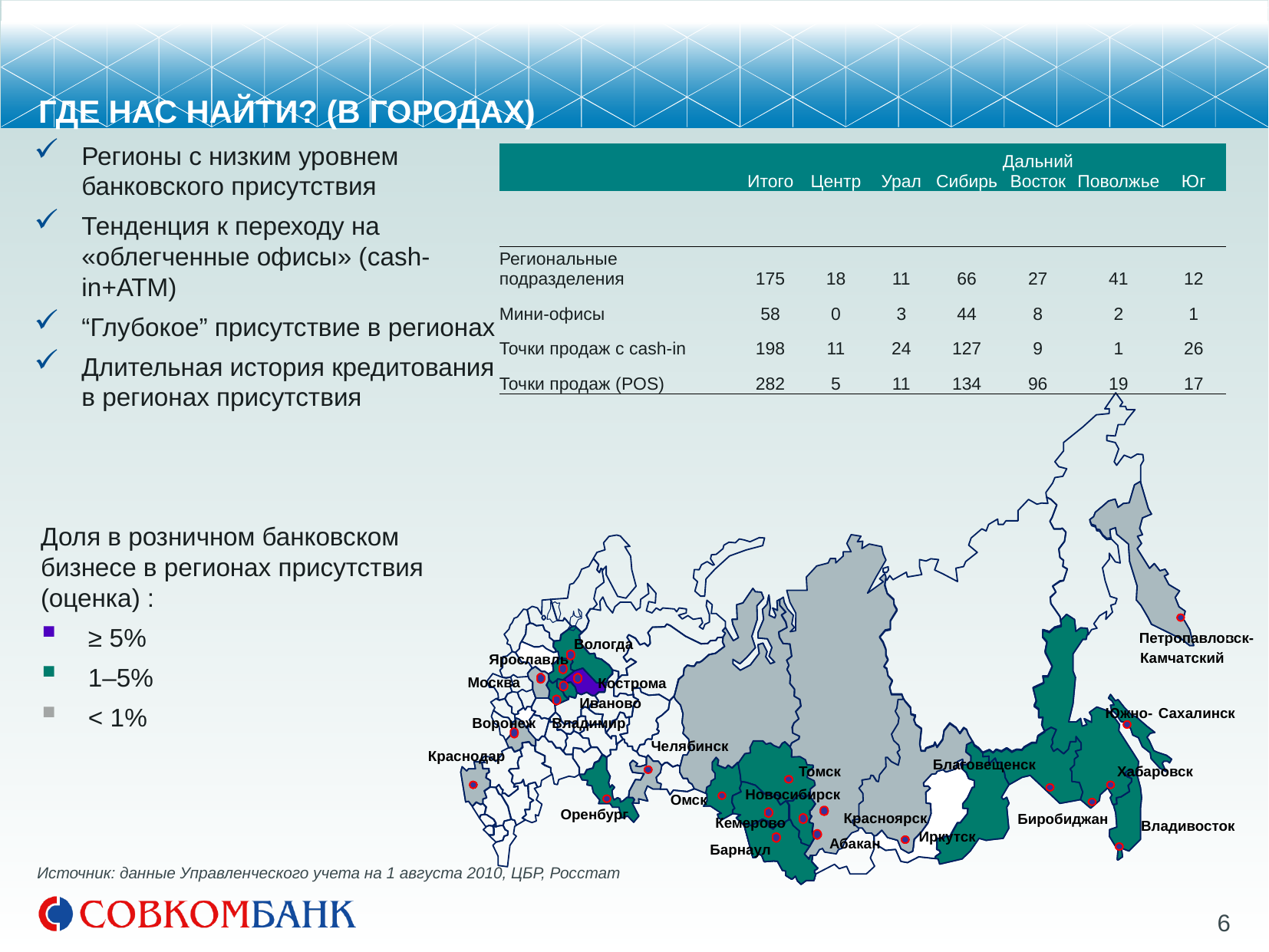

ГДЕ НАС НАЙТИ? (В ГОРОДАХ)
Регионы с низким уровнем банковского присутствия
Тенденция к переходу на «облегченные офисы» (cash-in+АТМ)
“Глубокое” присутствие в регионах
Длительная история кредитования в регионах присутствия
|  | Итого | Центр | Урал | Сибирь | Дальний Восток | Поволжье | Юг |
| --- | --- | --- | --- | --- | --- | --- | --- |
|  |  |  |  |  |  |  |  |
| Региональные подразделения | 175 | 18 | 11 | 66 | 27 | 41 | 12 |
| Мини-офисы | 58 | 0 | 3 | 44 | 8 | 2 | 1 |
| Точки продаж с cash-in | 198 | 11 | 24 | 127 | 9 | 1 | 26 |
| Точки продаж (POS) | 282 | 5 | 11 | 134 | 96 | 19 | 17 |

Доля в розничном банковском бизнесе в регионах присутствия (оценка) :
≥ 5%
1–5%
< 1%

-
Петропавловск-
Вологда

Камчатский
Ярославль

Москва

Кострома

Иваново

Южно-
Сахалинск
-

Владимир
Воронеж

Челябинск

Краснодар

Благовещенск

Хабаровск
Томск

Новосибирск

Омск

Оренбург

Красноярск
Биробиджан

Кемерово

Владивосток

Иркутск

Абакан

Барнаул

Источник: данные Управленческого учета на 1 августа 2010, ЦБР, Росстат
6